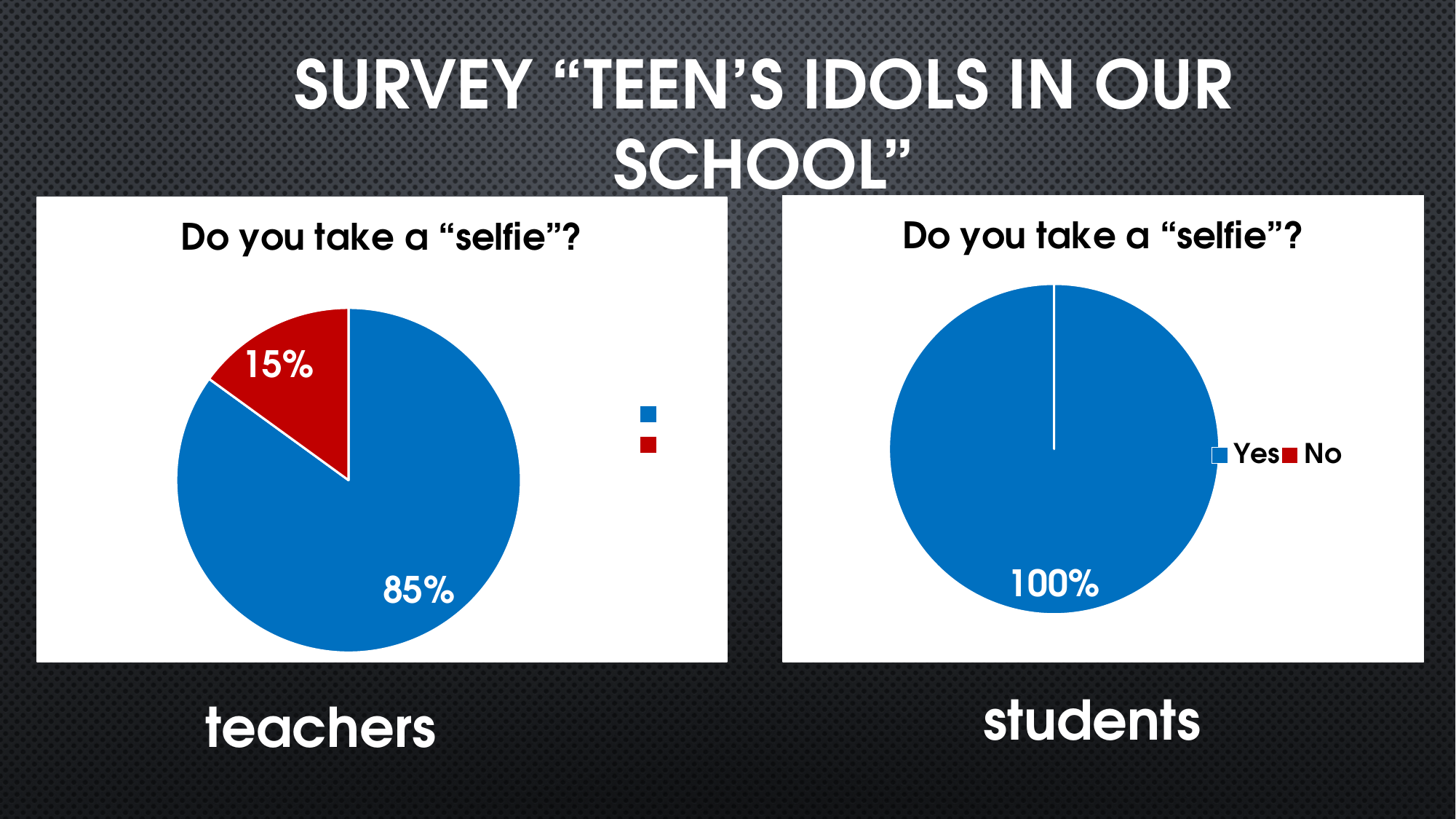

Survey “Teen’s Idols in our school”

### Chart: Do you take a “selfie”?

| Category | Do you do “selfie”? |
|---|---|
| Yes | 100.0 |
| No | 0.0 |

### Chart: Do you take a “selfie”?

| Category | Do you do selfie? |
|---|---|
| Yes | 85.0 |
| No | 15.0 |
#
students
teachers